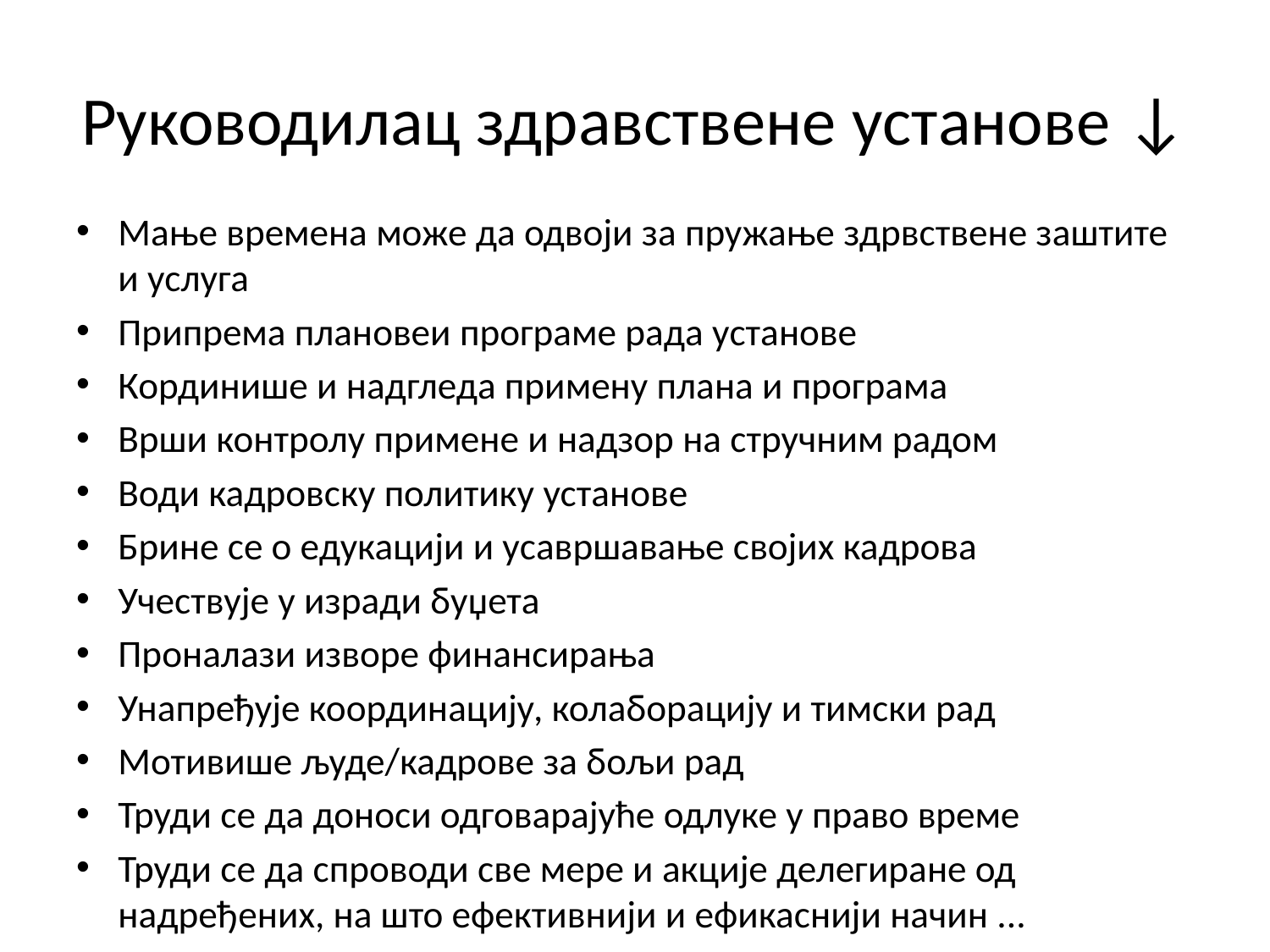

# Руководилац здравствене установе ↓
Мање времена може да одвоји за пружање здрвствене заштите и услуга
Припрема плановеи програме рада установе
Кординише и надгледа примену плана и програма
Врши контролу примене и надзор на стручним радом
Води кадровску политику установе
Брине се о едукацији и усавршавање својих кадрова
Учествује у изради буџета
Проналази изворе финансирања
Унапређује координацију, колаборацију и тимски рад
Мотивише људе/кадрове за бољи рад
Труди се да доноси одговарајуће одлуке у право време
Труди се да спроводи све мере и акције делегиране од надређених, на што ефективнији и ефикаснији начин ...